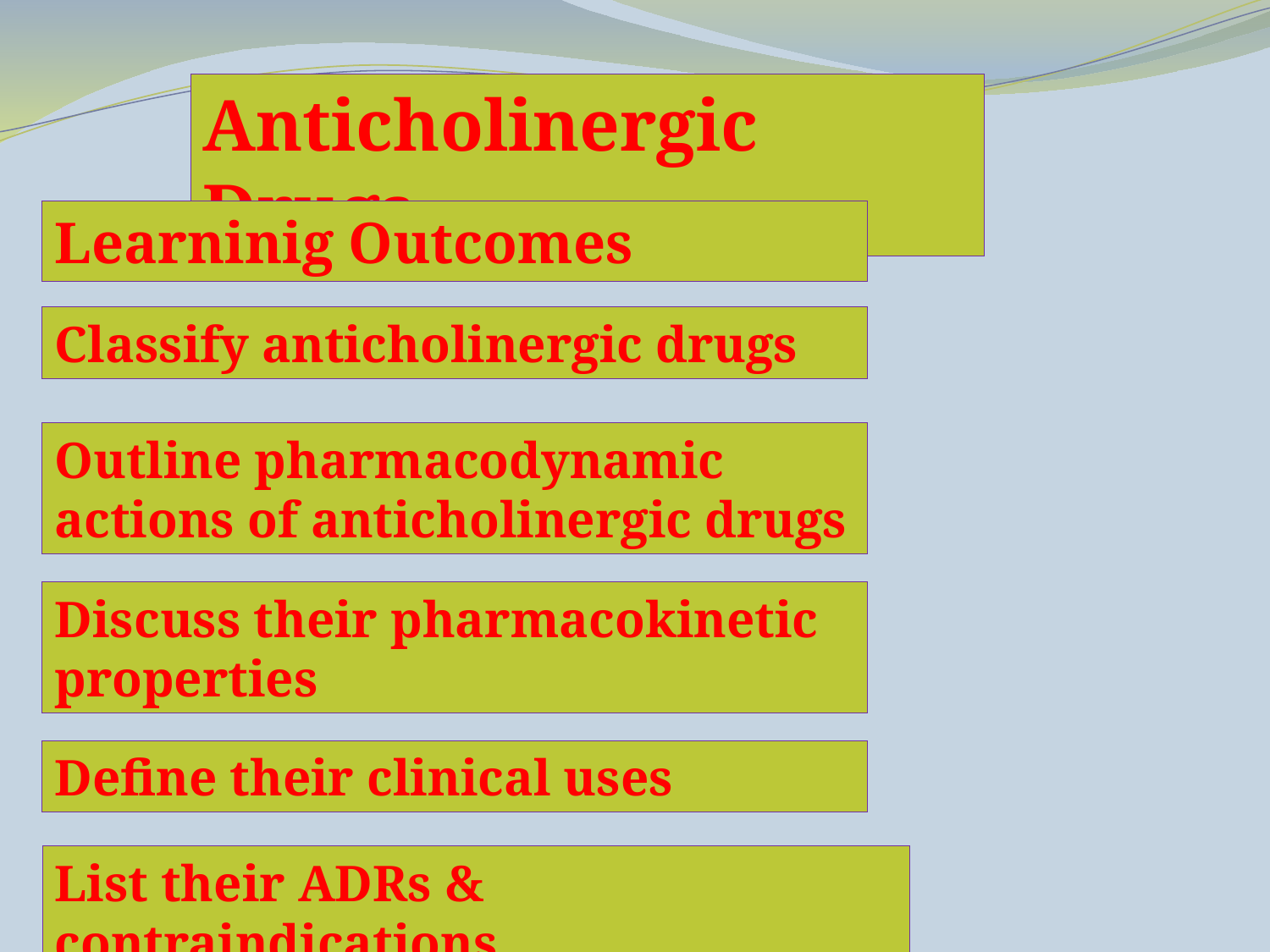

Anticholinergic Drugs
Learninig Outcomes
Classify anticholinergic drugs
Outline pharmacodynamic actions of anticholinergic drugs
Discuss their pharmacokinetic properties
Define their clinical uses
List their ADRs & contraindications